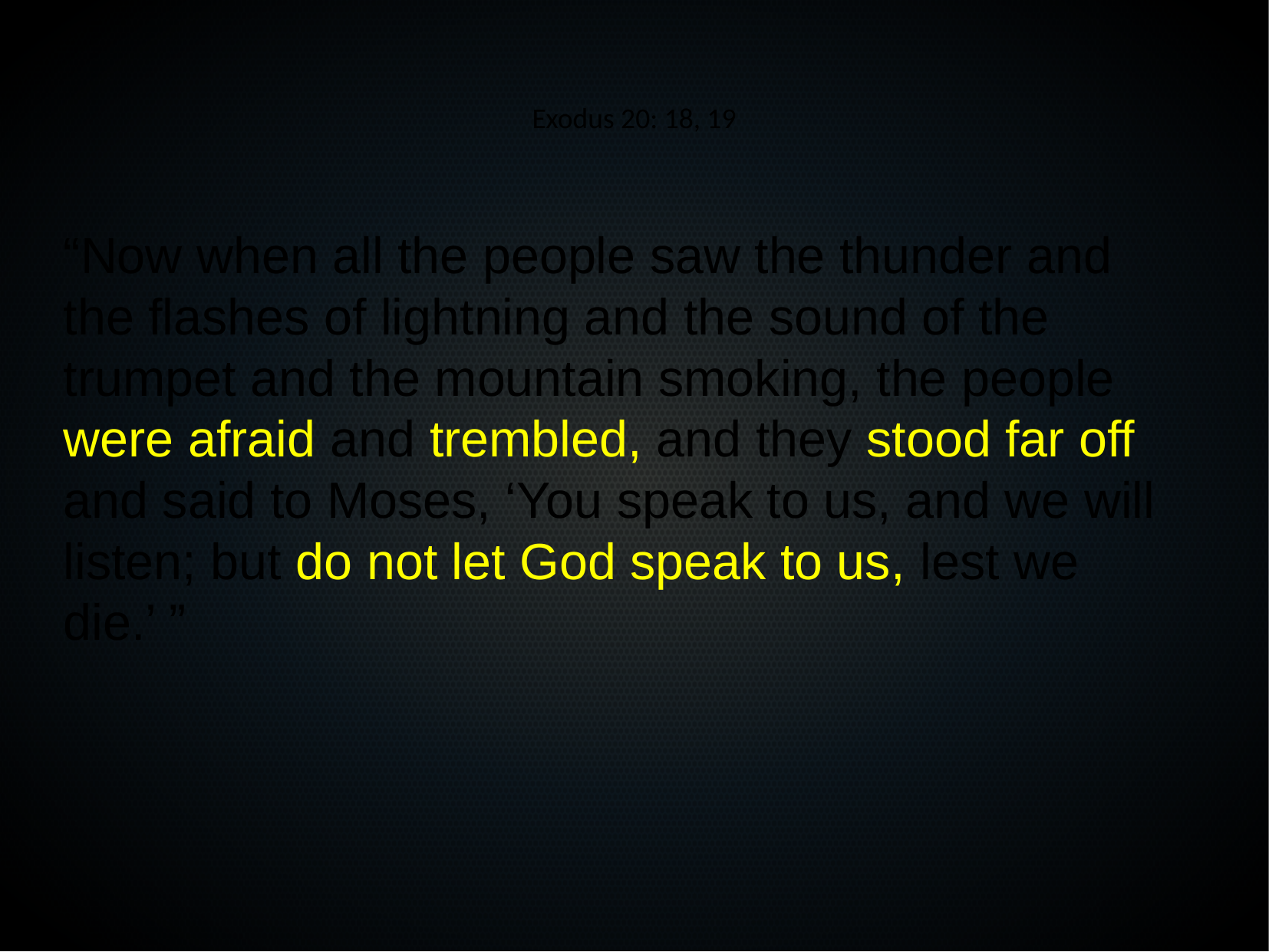

Exodus 20: 18, 19
“Now when all the people saw the thunder and the flashes of lightning and the sound of the trumpet and the mountain smoking, the people were afraid and trembled, and they stood far off  and said to Moses, ‘You speak to us, and we will listen; but do not let God speak to us, lest we die.’ ”